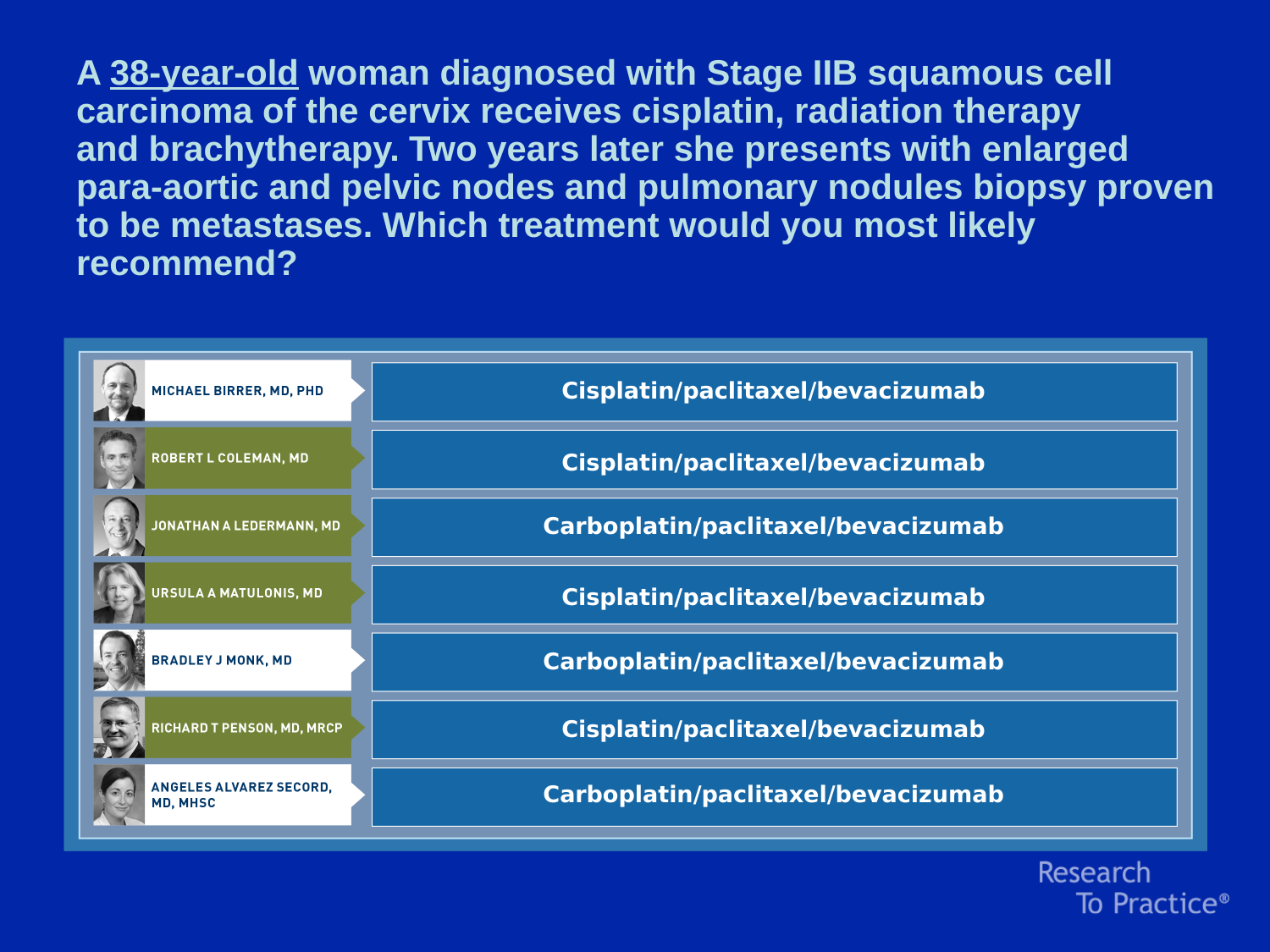

A 38-year-old woman diagnosed with Stage IIB squamous cell carcinoma of the cervix receives cisplatin, radiation therapy
and brachytherapy. Two years later she presents with enlarged para-aortic and pelvic nodes and pulmonary nodules biopsy proven to be metastases. Which treatment would you most likely recommend?
Cisplatin/paclitaxel/bevacizumab
Cisplatin/paclitaxel/bevacizumab
Carboplatin/paclitaxel/bevacizumab
Cisplatin/paclitaxel/bevacizumab
Carboplatin/paclitaxel/bevacizumab
Cisplatin/paclitaxel/bevacizumab
Carboplatin/paclitaxel/bevacizumab